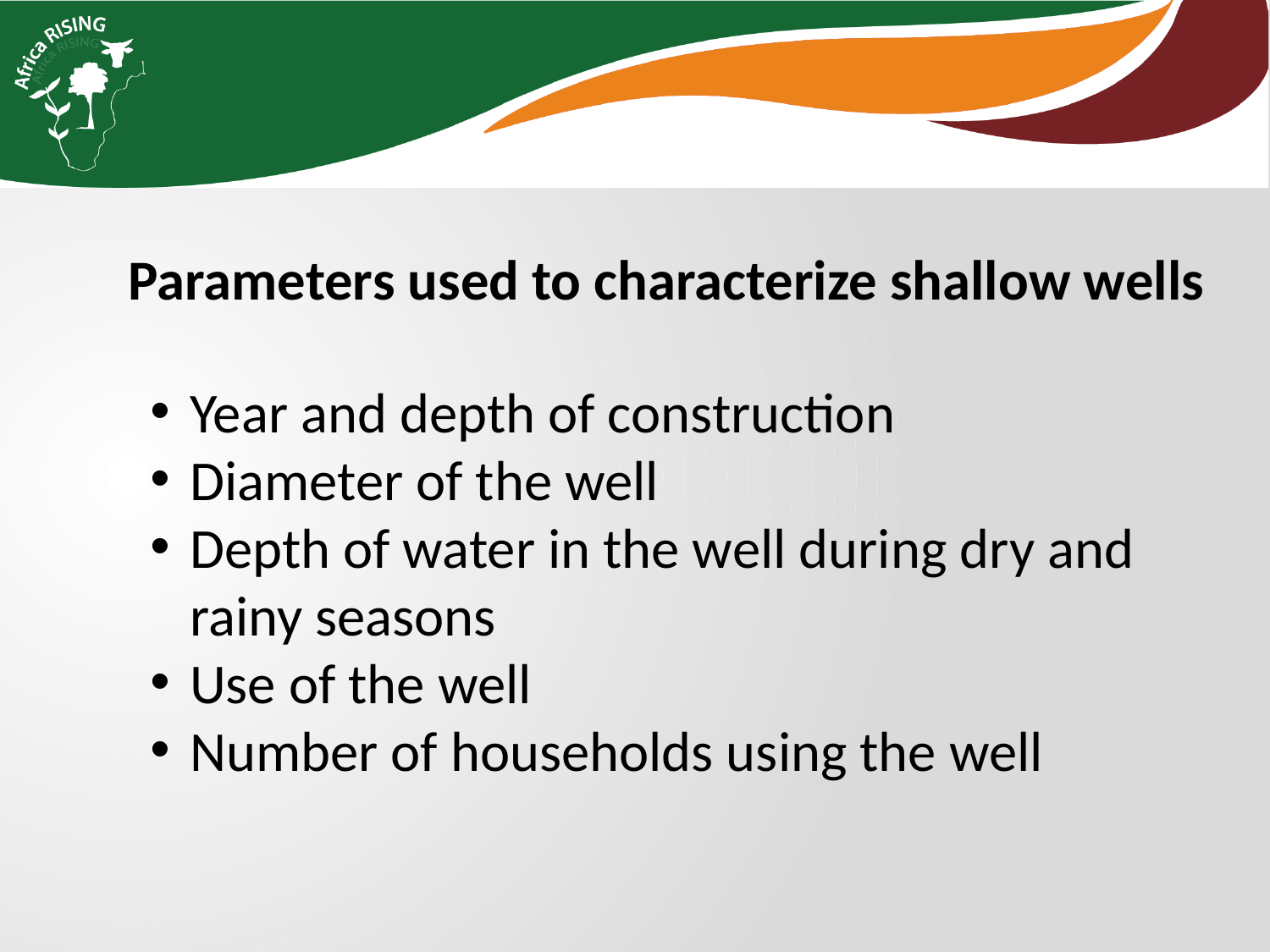

Parameters used to characterize shallow wells

Year and depth of construction
Diameter of the well
Depth of water in the well during dry and rainy seasons
Use of the well
Number of households using the well